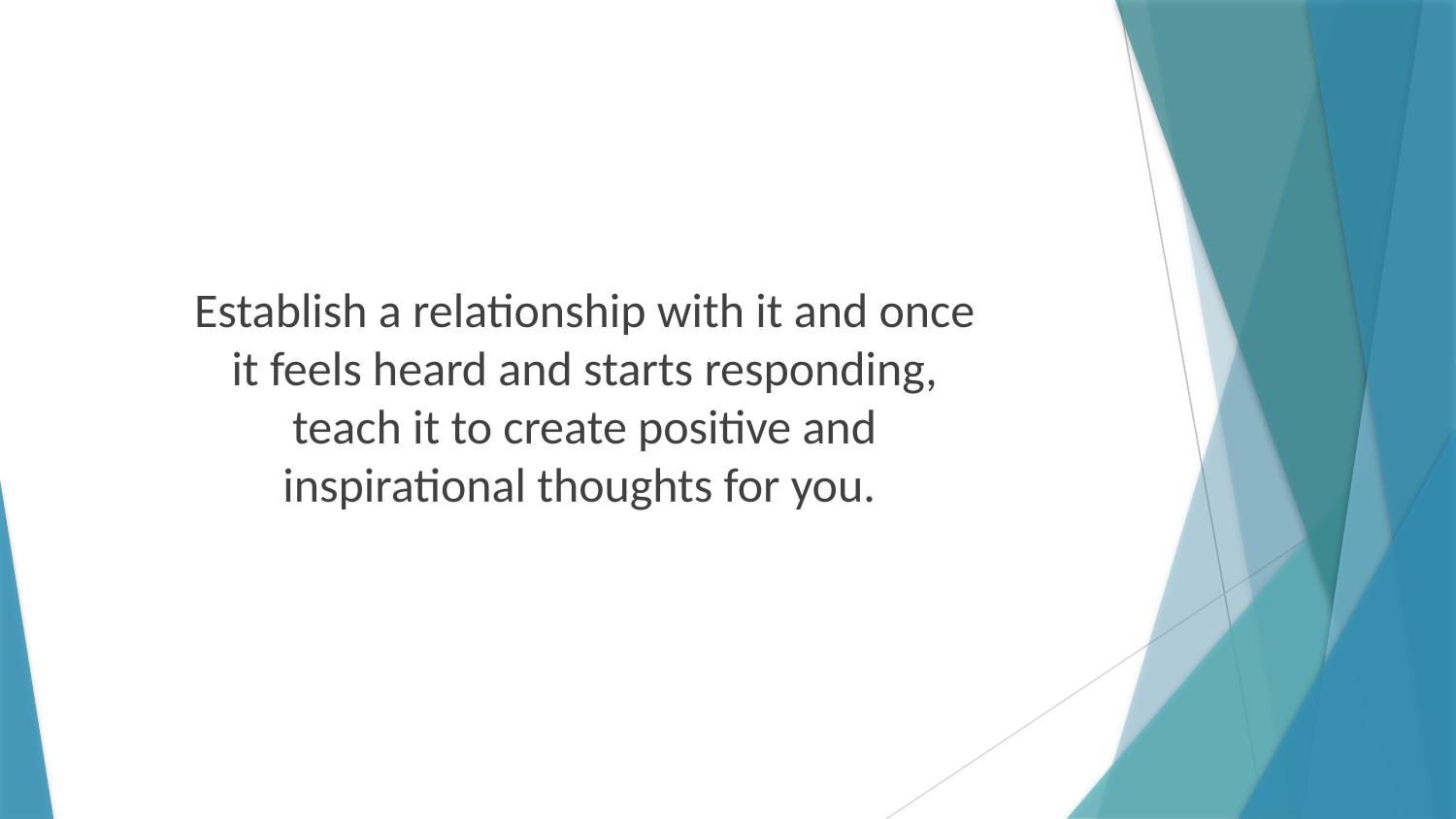

Establish a relationship with it and once it feels heard and starts responding, teach it to create positive and inspirational thoughts for you.